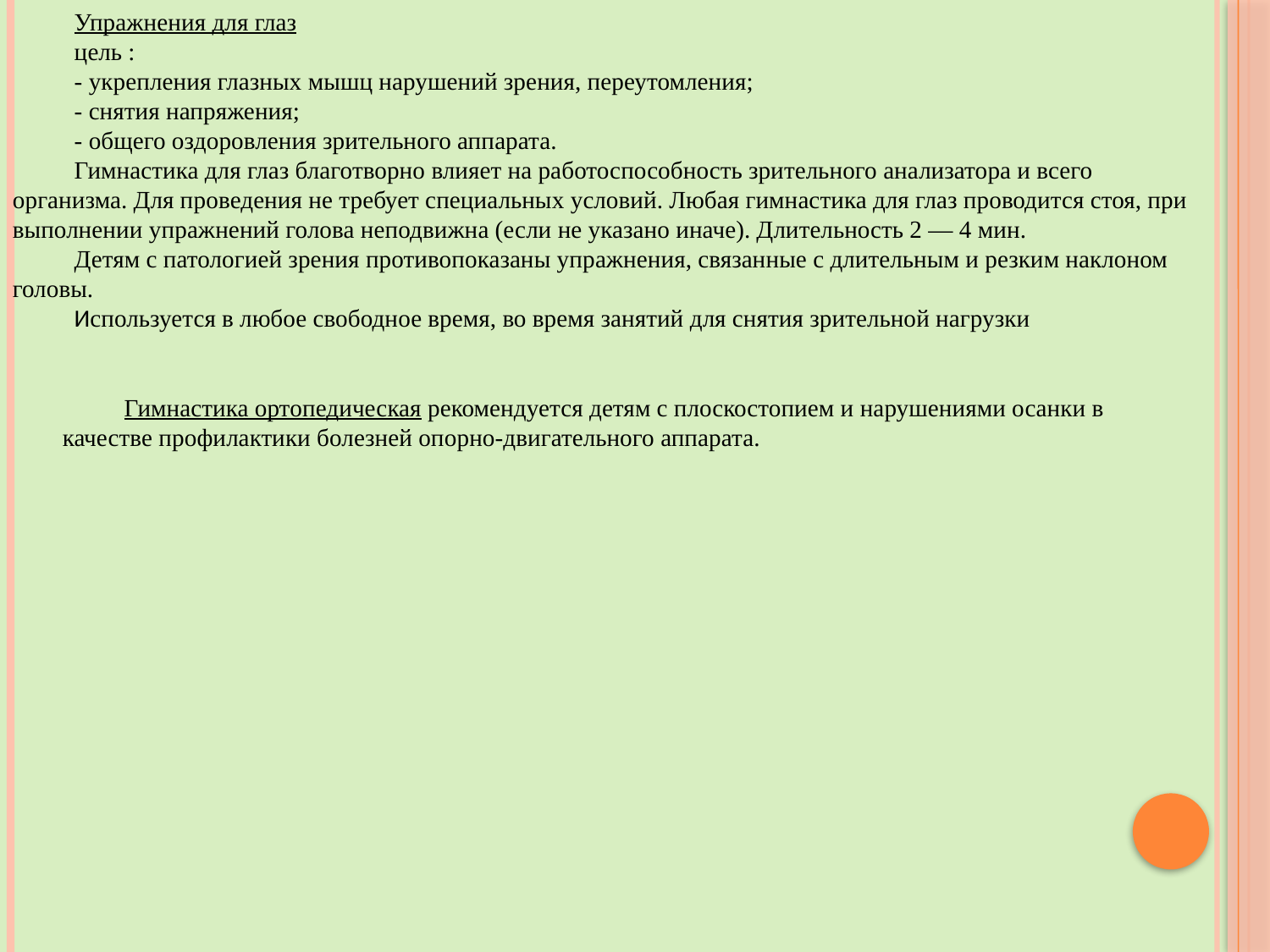

Упражнения для глаз
цель :
- укрепления глазных мышц нарушений зрения, переутомления;
- снятия напряжения;
- общего оздоровления зрительного аппарата.
Гимнастика для глаз благотворно влияет на работоспособность зрительного анализатора и всего организма. Для проведения не требует специальных условий. Любая гимнастика для глаз проводится стоя, при выполнении упражнений голова неподвижна (если не указано иначе). Длительность 2 — 4 мин.
Детям с патологией зрения противопоказаны упражнения, связанные с длительным и резким наклоном головы.
Используется в любое свободное время, во время занятий для снятия зрительной нагрузки
Гимнастика ортопедическая рекомендуется детям с плоскостопием и нарушениями осанки в качестве профилактики болезней опорно-двигательного аппарата.